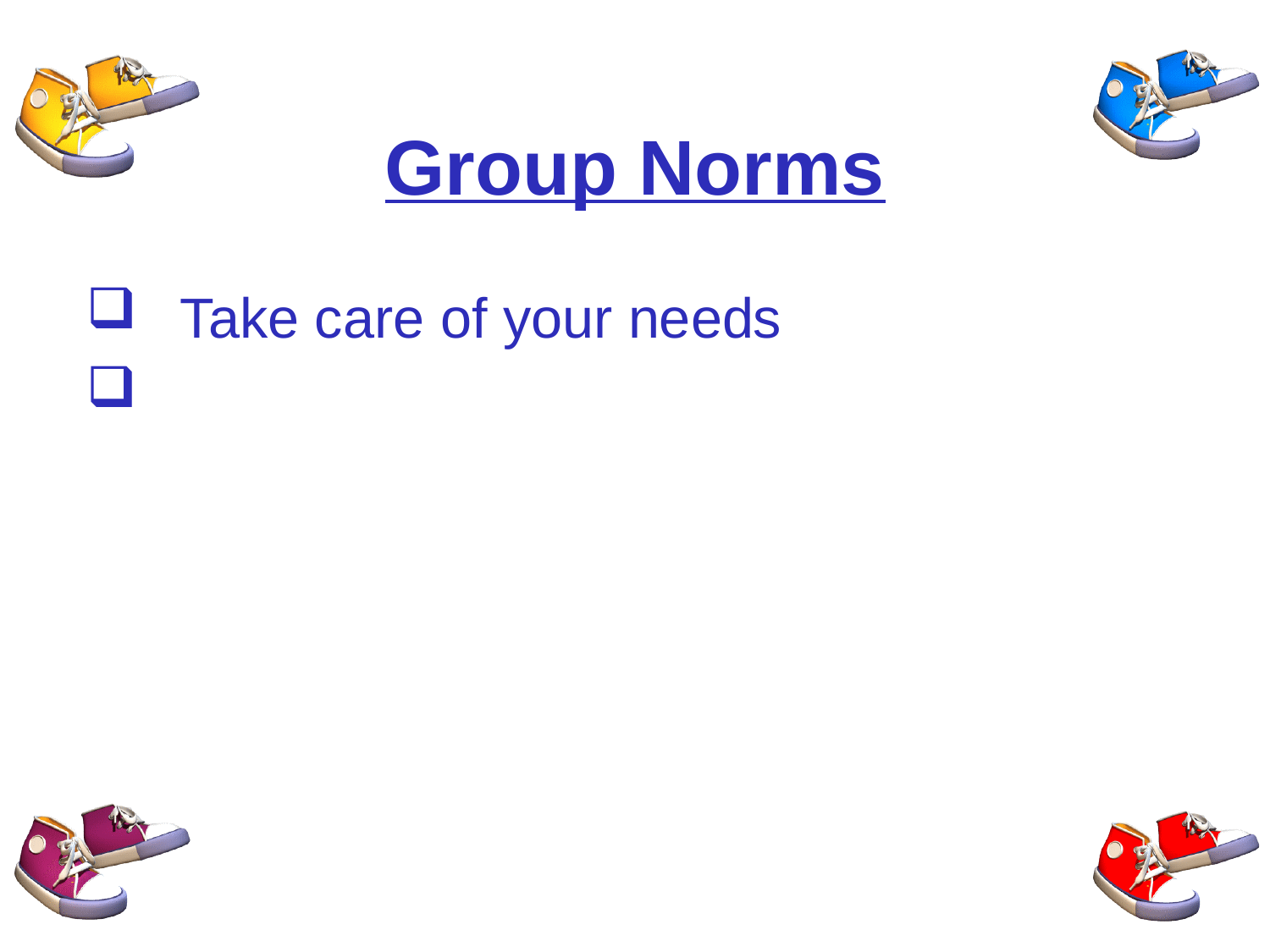

# Group Norms
   Take care of your needs